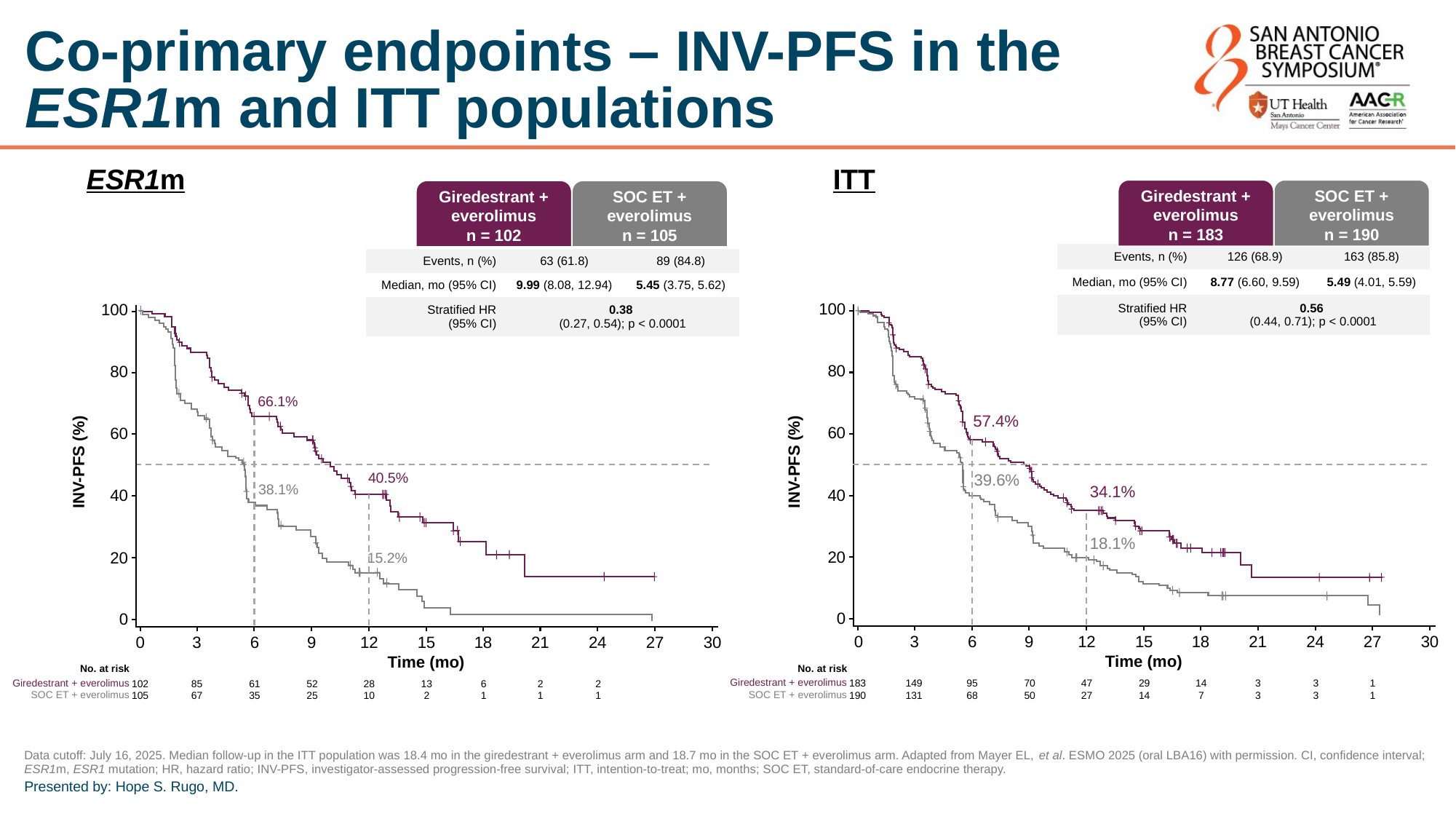

# Co-primary endpoints – INV-PFS in the ESR1m and ITT populations
ESR1m
Giredestrant + everolimus
n = 102
SOC ET + everolimus
n = 105
|  | Giredestrant + everolimus (n = 102) | SOC ET + everolimus (n = 105) |
| --- | --- | --- |
| Events, n (%) | 63 (61.8) | 89 (84.8) |
| Median, mo (95% CI) | 9.99 (8.08, 12.94) | 5.45 (3.75, 5.62) |
| Stratified HR (95% CI) | 0.38 (0.27, 0.54); p < 0.0001 |  |
100
80
60
INV-PFS (%)
40
20
0

66.1%
40.5%
38.1%
15.2%
0
3
6
9
12
15
18
21
24
27
30
Time (mo)
No. at risk
Giredestrant + everolimus
SOC ET + everolimus
85
67
61
35
52
25
28
10
13
2
6
1
2
1
2
1
102
105
ITT
Giredestrant + everolimus
n = 183
SOC ET + everolimus
n = 190
|  | Giredestrant + everolimus (n = 102) | SOC ET + everolimus (n = 105) |
| --- | --- | --- |
| Events, n (%) | 126 (68.9) | 163 (85.8) |
| Median, mo (95% CI) | 8.77 (6.60, 9.59) | 5.49 (4.01, 5.59) |
| Stratified HR (95% CI) | 0.56 (0.44, 0.71); p < 0.0001 |  |
100
80
60
INV-PFS (%)
40
20
0

57.4%
39.6%
34.1%
18.1%
3
6
9
12
15
18
21
24
27
30
Time (mo)
0
No. at risk
Giredestrant + everolimus
SOC ET + everolimus
183
190
149
131
95
68
70
50
47
27
29
14
14
7
3
3
3
3
1
1
Data cutoff: July 16, 2025. Median follow-up in the ITT population was 18.4 mo in the giredestrant + everolimus arm and 18.7 mo in the SOC ET + everolimus arm. Adapted from Mayer EL, et al. ESMO 2025 (oral LBA16) with permission. CI, confidence interval; ESR1m, ESR1 mutation; HR, hazard ratio; INV-PFS, investigator-assessed progression-free survival; ITT, intention-to-treat; mo, months; SOC ET, standard-of-care endocrine therapy.
Presented by: Hope S. Rugo, MD.